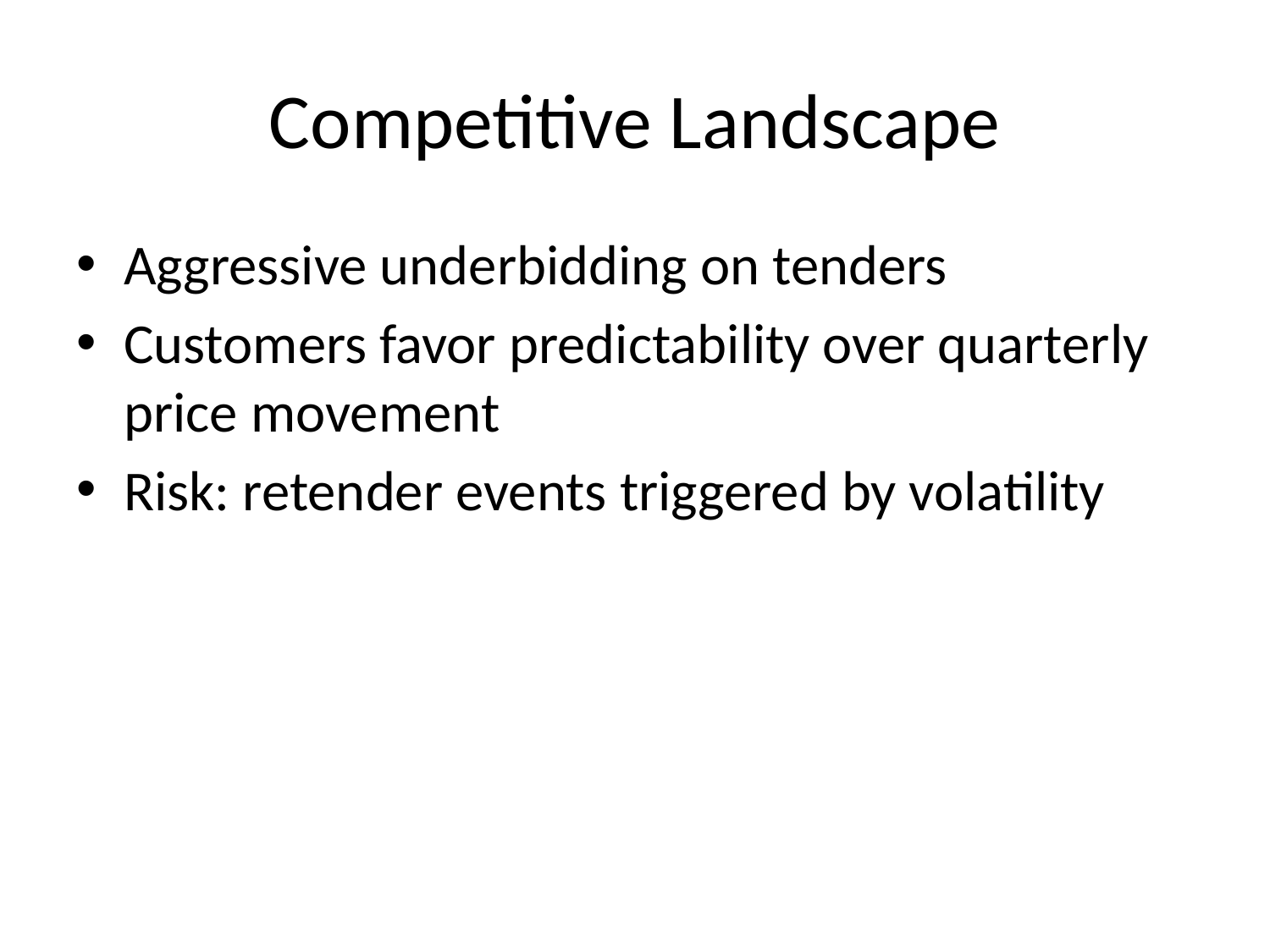

# Competitive Landscape
Aggressive underbidding on tenders
Customers favor predictability over quarterly price movement
Risk: retender events triggered by volatility